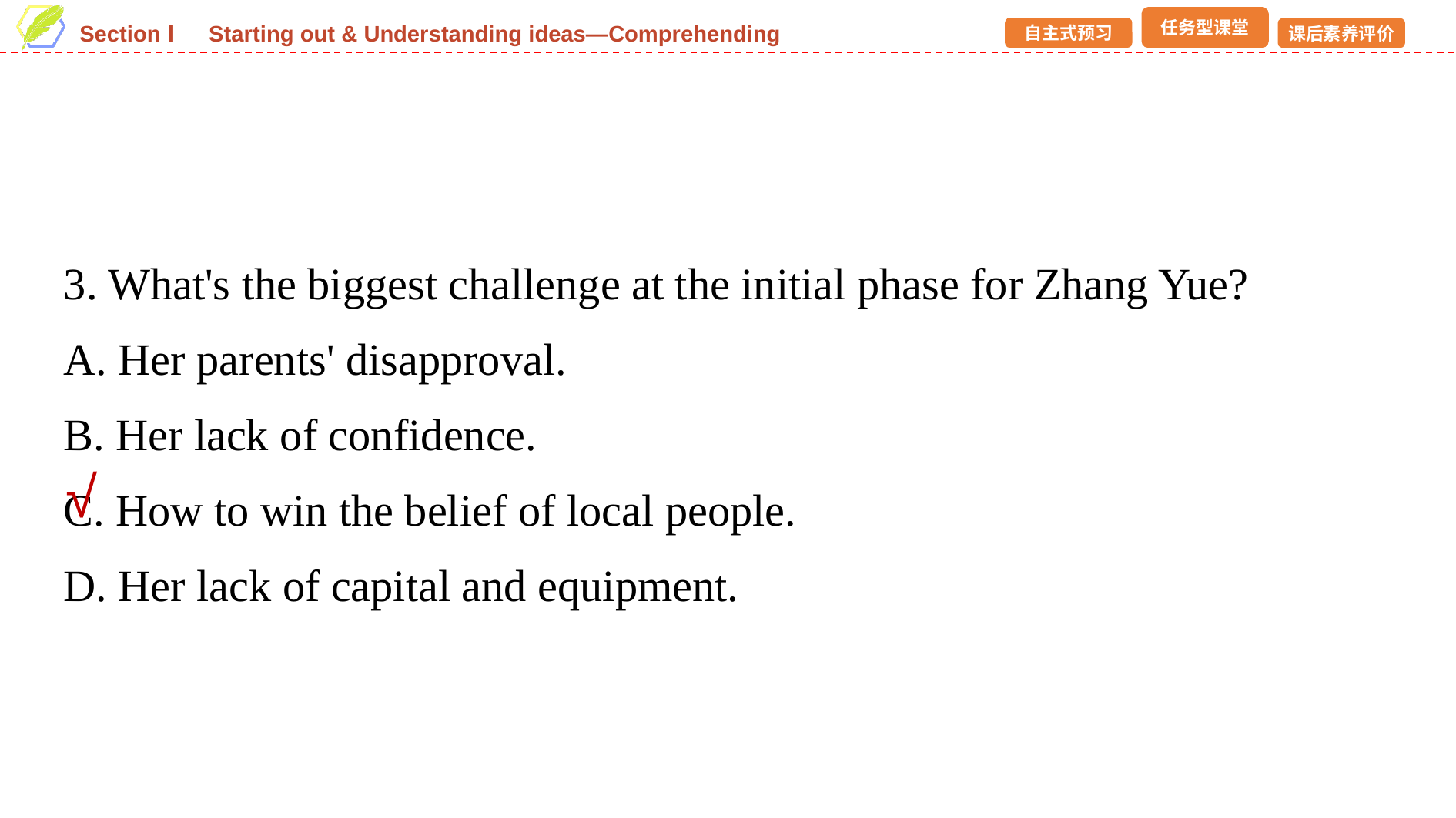

3. What's the biggest challenge at the initial phase for Zhang Yue?
A. Her parents' disapproval.
B. Her lack of confidence.
C. How to win the belief of local people.
D. Her lack of capital and equipment.
√